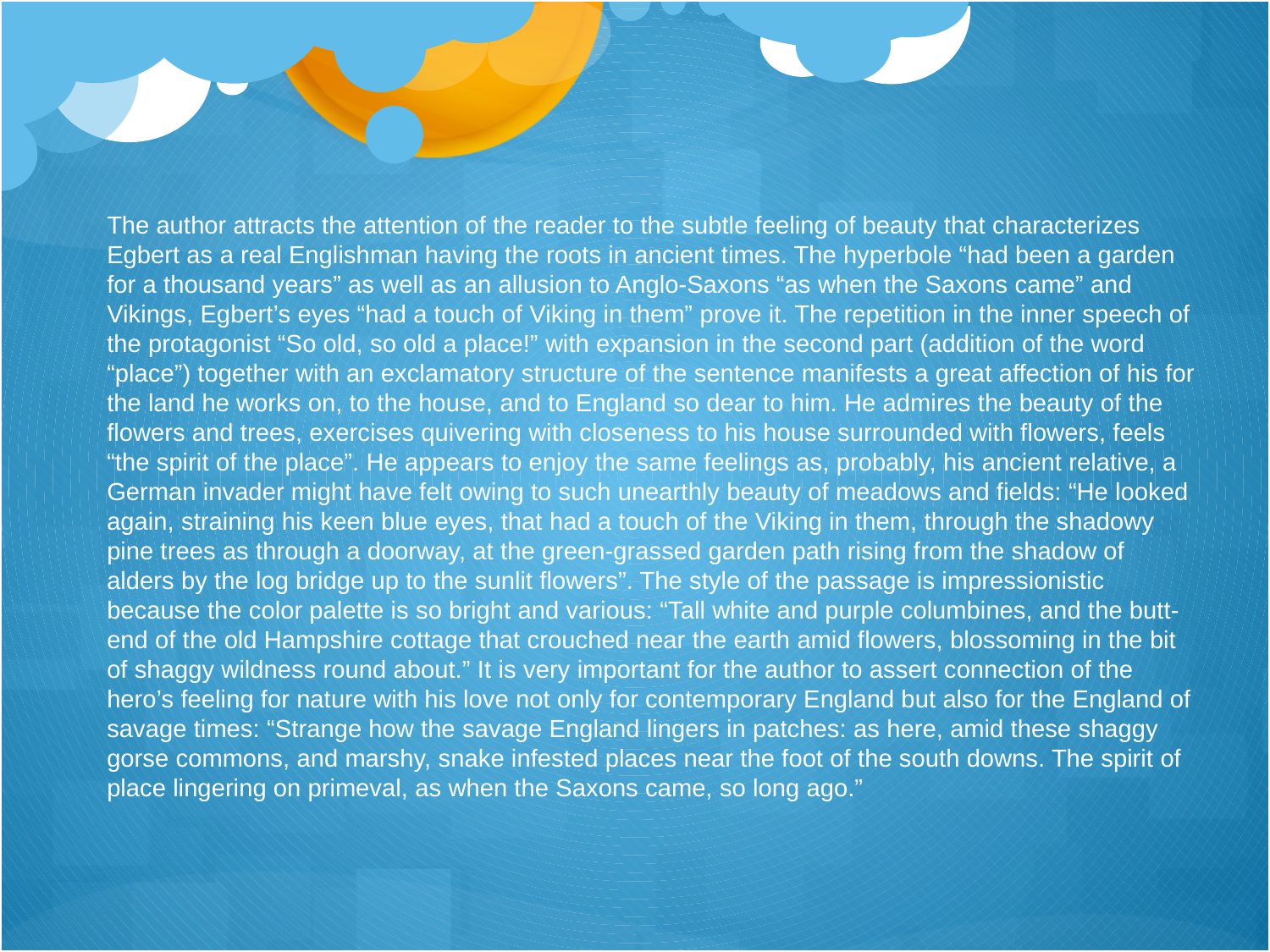

The author attracts the attention of the reader to the subtle feeling of beauty that characterizes Egbert as a real Englishman having the roots in ancient times. The hyperbole “had been a garden for a thousand years” as well as an allusion to Anglo-Saxons “as when the Saxons came” and Vikings, Egbert’s eyes “had a touch of Viking in them” prove it. The repetition in the inner speech of the protagonist “So old, so old a place!” with expansion in the second part (addition of the word “place”) together with an exclamatory structure of the sentence manifests a great affection of his for the land he works on, to the house, and to England so dear to him. He admires the beauty of the flowers and trees, exercises quivering with closeness to his house surrounded with flowers, feels “the spirit of the place”. He appears to enjoy the same feelings as, probably, his ancient relative, a German invader might have felt owing to such unearthly beauty of meadows and fields: “He looked again, straining his keen blue eyes, that had a touch of the Viking in them, through the shadowy pine trees as through a doorway, at the green-grassed garden path rising from the shadow of alders by the log bridge up to the sunlit flowers”. The style of the passage is impressionistic because the color palette is so bright and various: “Tall white and purple columbines, and the butt-end of the old Hampshire cottage that crouched near the earth amid flowers, blossoming in the bit of shaggy wildness round about.” It is very important for the author to assert connection of the hero’s feeling for nature with his love not only for contemporary England but also for the England of savage times: “Strange how the savage England lingers in patches: as here, amid these shaggy gorse commons, and marshy, snake infested places near the foot of the south downs. The spirit of place lingering on primeval, as when the Saxons came, so long ago.”